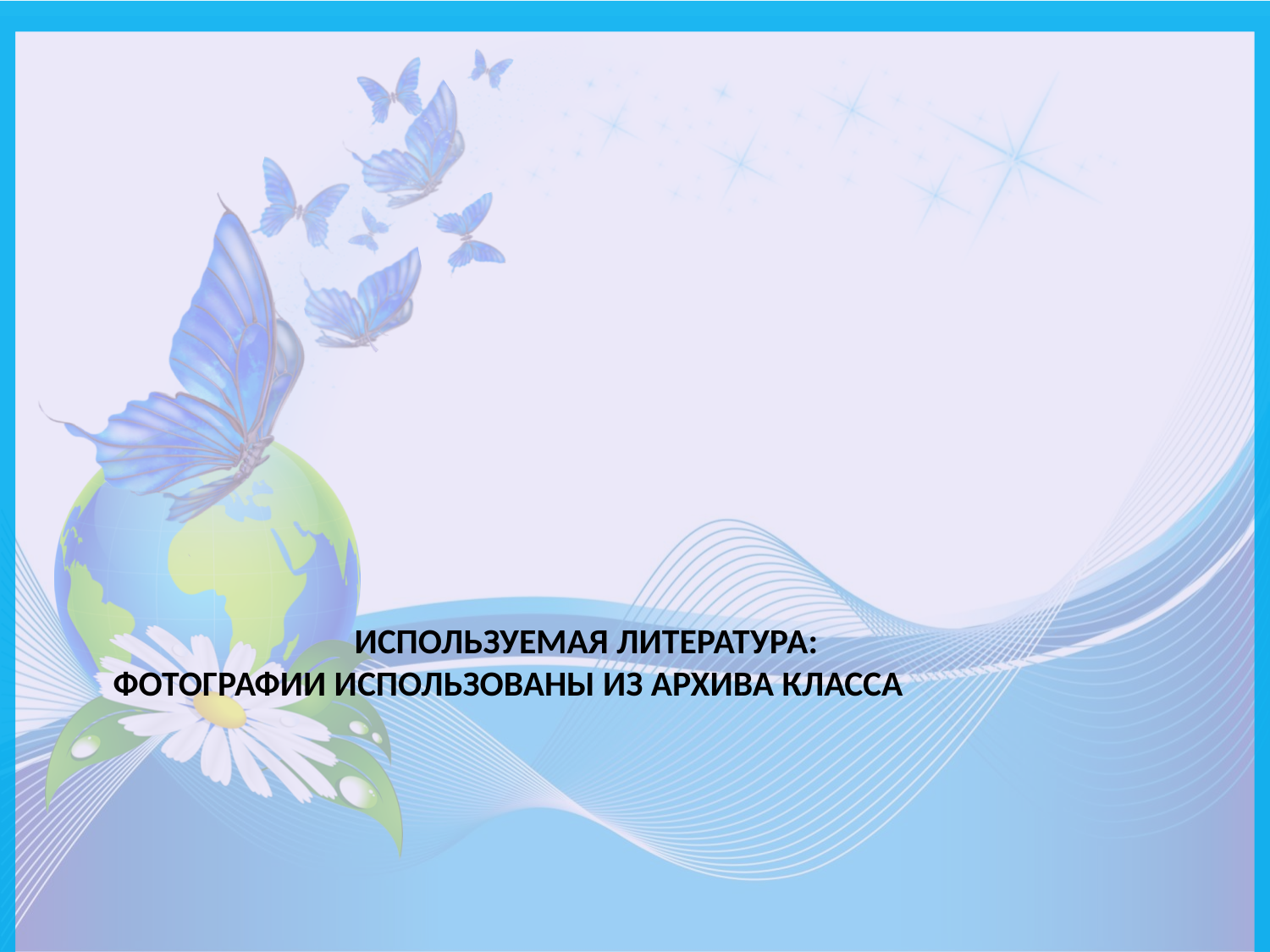

# Используемая литература: Фотографии использованы из архива класса